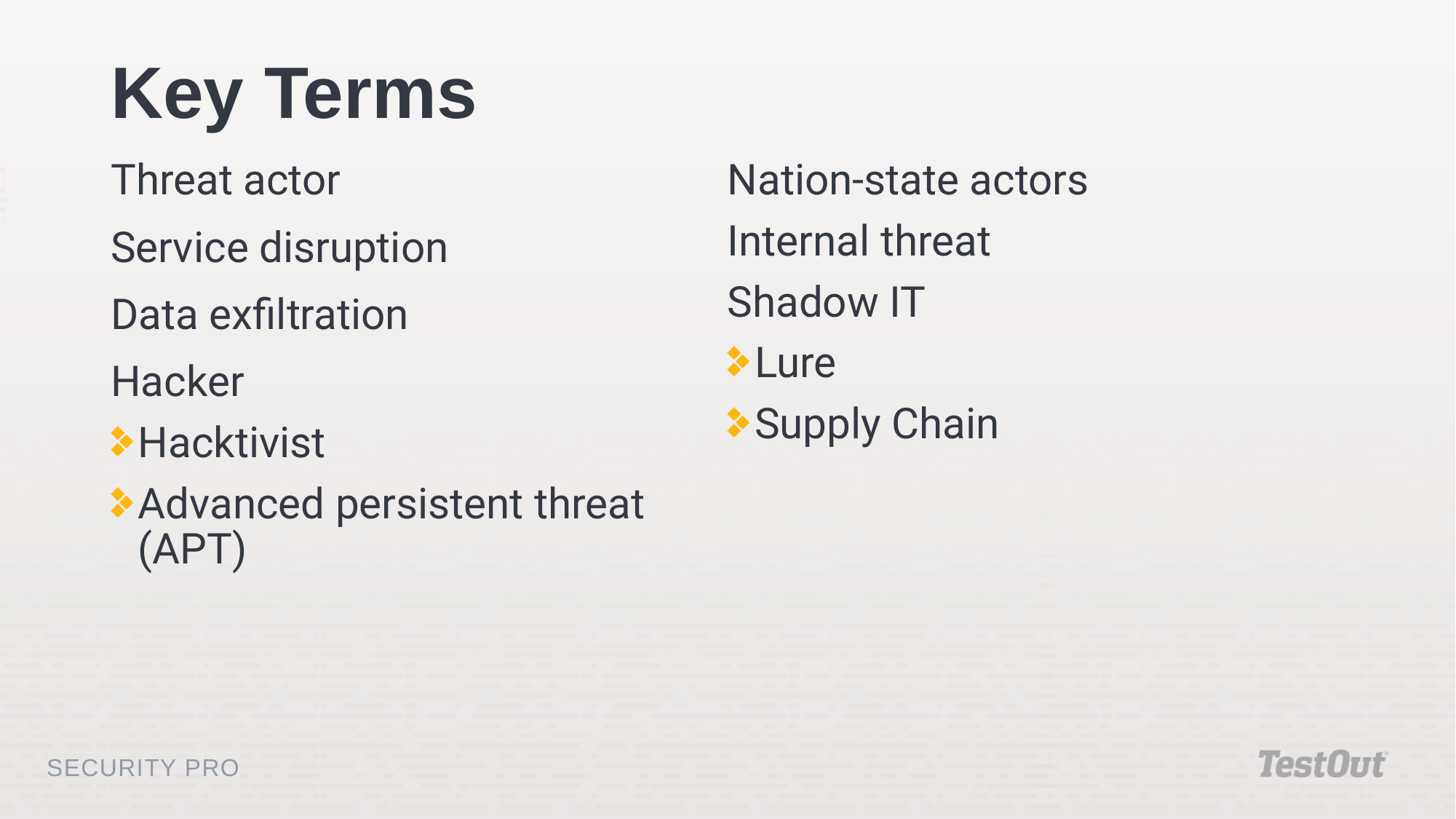

# Key Terms
Threat actor
Service disruption
Data exfiltration
Hacker
Hacktivist
Advanced persistent threat (APT)

Nation-state actors
Internal threat
Shadow IT
Lure
Supply Chain
Security Pro